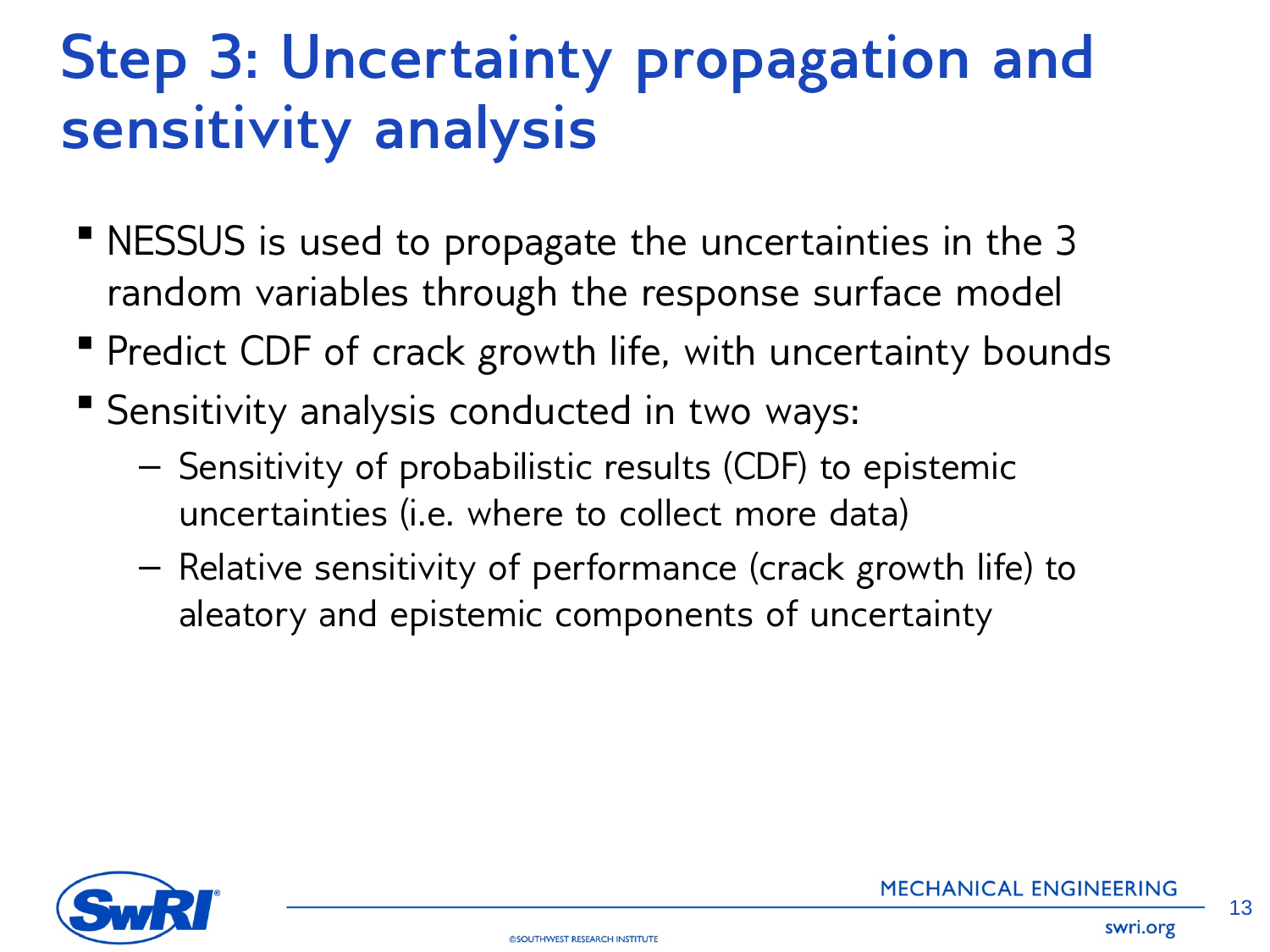

# Step 3: Uncertainty propagation and sensitivity analysis
NESSUS is used to propagate the uncertainties in the 3 random variables through the response surface model
Predict CDF of crack growth life, with uncertainty bounds
Sensitivity analysis conducted in two ways:
Sensitivity of probabilistic results (CDF) to epistemic uncertainties (i.e. where to collect more data)
Relative sensitivity of performance (crack growth life) to aleatory and epistemic components of uncertainty
13